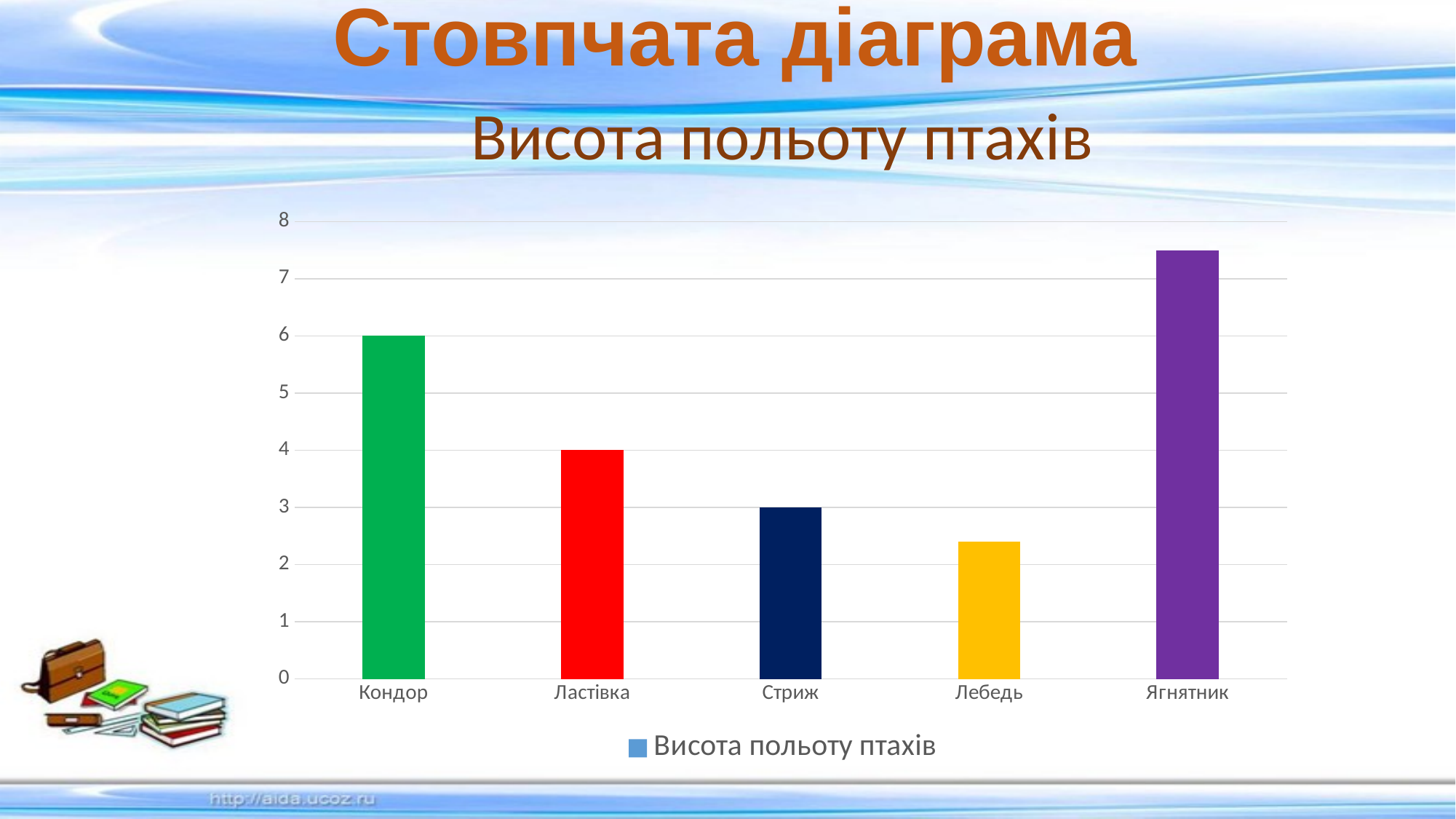

Стовпчата діаграма

### Chart: Висота польоту птахів

| Category | Висота польоту птахів |
|---|---|
| Кондор | 6.0 |
| Ластівка | 4.0 |
| Стриж | 3.0 |
| Лебедь | 2.4 |
| Ягнятник | 7.5 |